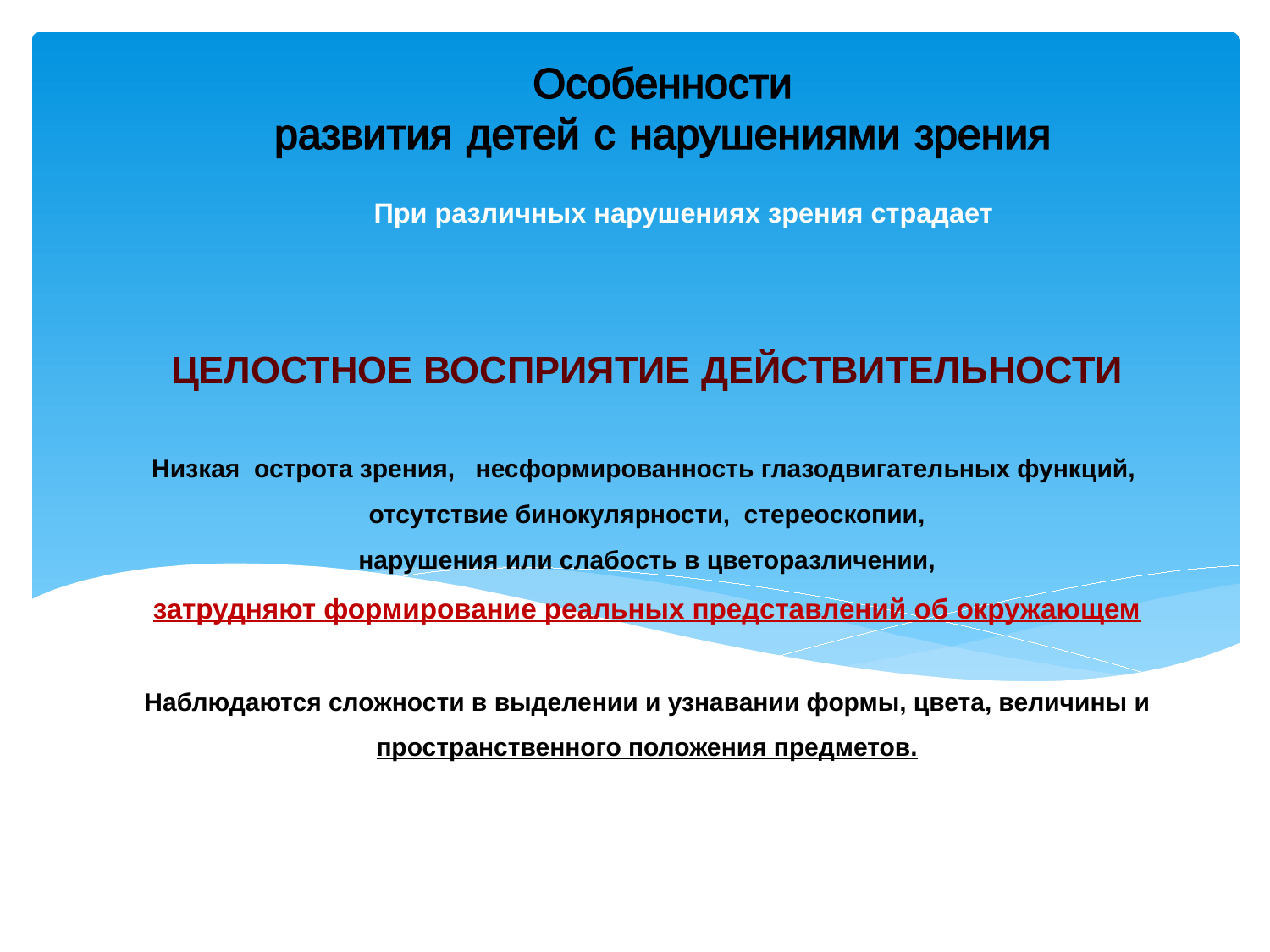

Особенности
развития детей с нарушениями зрения
При различных нарушениях зрения страдает
# целостное восприятие действительности Низкая  острота зрения,   несформированность глазодвигательных функций, отсутствие бинокулярности,  стереоскопии, нарушения или слабость в цветоразличении, затрудняют формирование реальных представлений об окружающем Наблюдаются сложности в выделении и узнавании формы, цвета, величины и пространственного положения предметов.